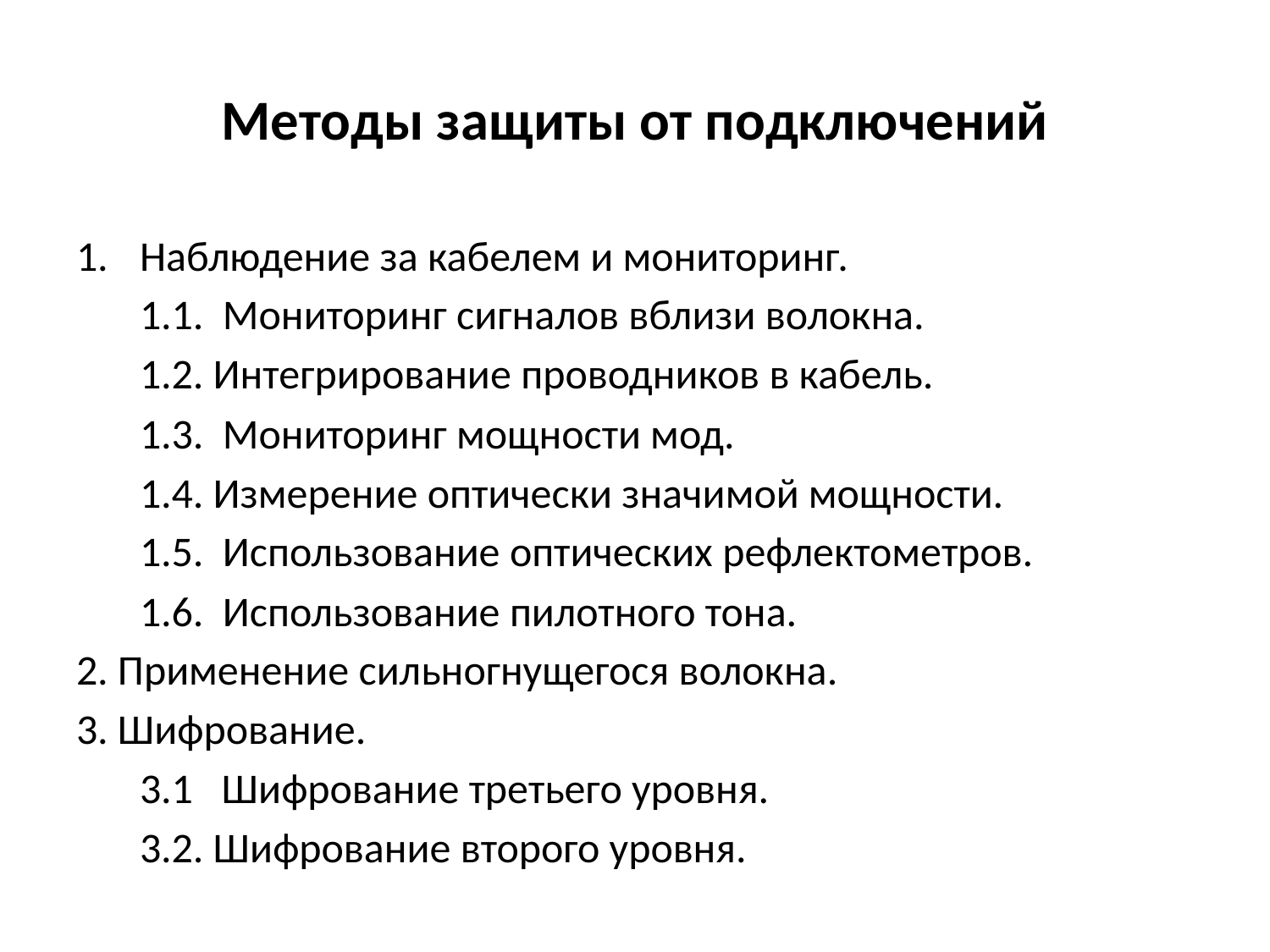

# Методы защиты от подключений
Наблюдение за кабелем и мониторинг.
	1.1.  Мониторинг сигналов вблизи волокна.
	1.2. Интегрирование проводников в кабель.
	1.3.  Мониторинг мощности мод.
	1.4. Измерение оптически значимой мощности.
	1.5.  Использование оптических рефлектометров.
	1.6.  Использование пилотного тона.
2. Применение сильногнущегося волокна.
3. Шифрование.
	3.1   Шифрование третьего уровня.
	3.2. Шифрование второго уровня.